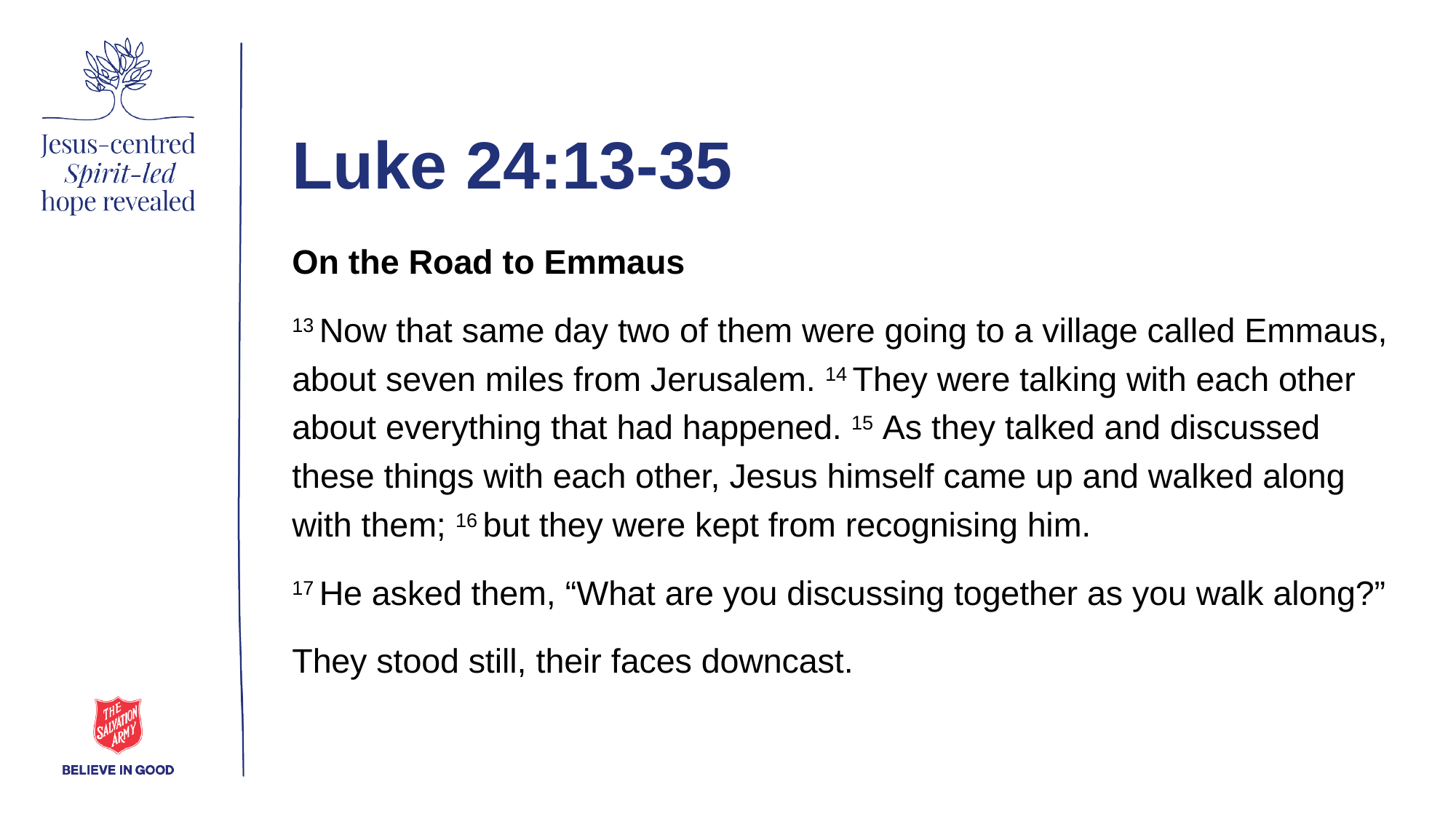

# Luke 24:13-35
On the Road to Emmaus
13 Now that same day two of them were going to a village called Emmaus, about seven miles from Jerusalem. 14 They were talking with each other about everything that had happened. 15 As they talked and discussed these things with each other, Jesus himself came up and walked along with them; 16 but they were kept from recognising him.
17 He asked them, “What are you discussing together as you walk along?”
They stood still, their faces downcast.